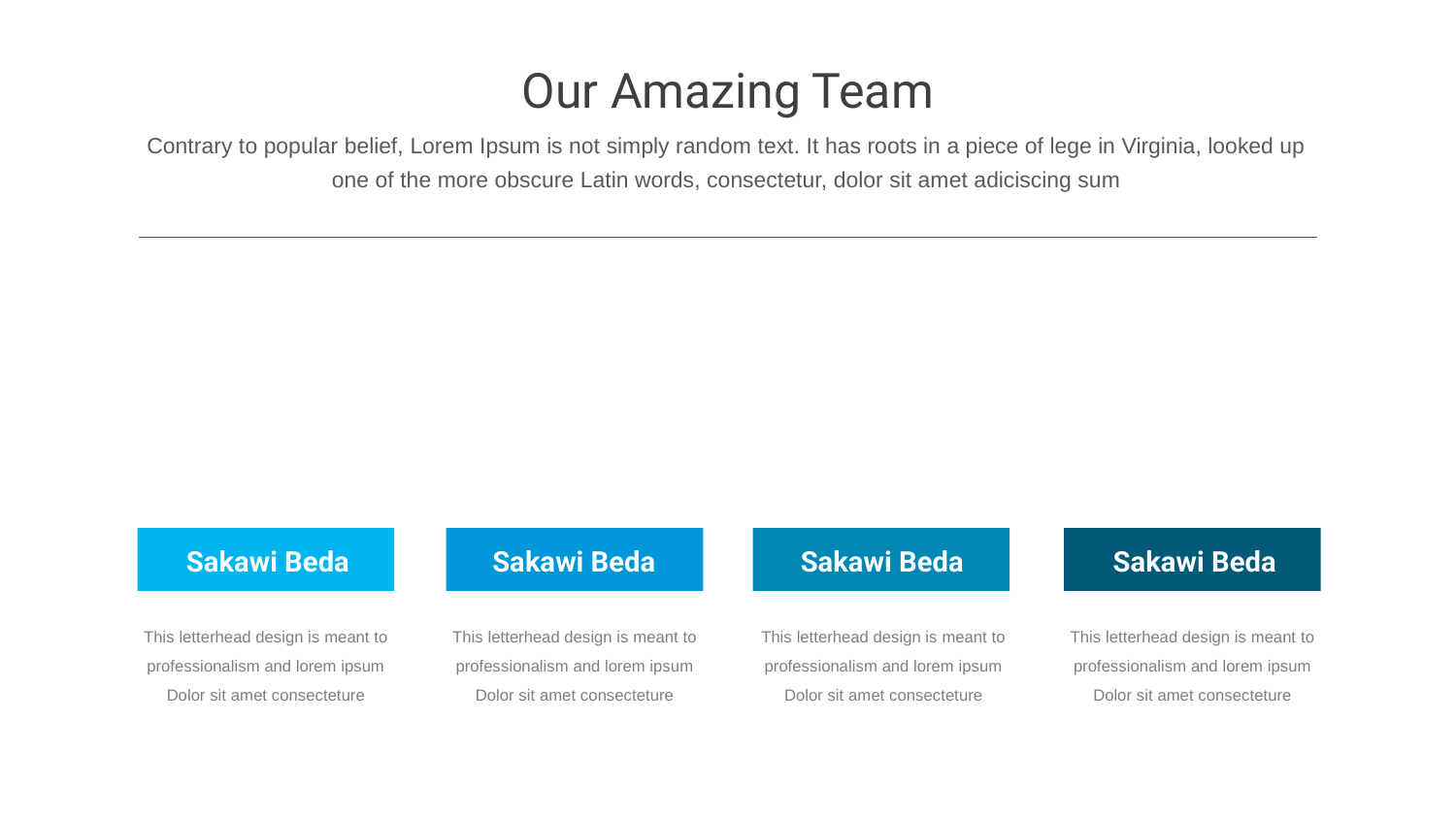

12
Our Amazing Team
Contrary to popular belief, Lorem Ipsum is not simply random text. It has roots in a piece of lege in Virginia, looked up one of the more obscure Latin words, consectetur, dolor sit amet adiciscing sum

Sakawi Beda
Sakawi Beda
Sakawi Beda
Sakawi Beda
This letterhead design is meant to professionalism and lorem ipsum
Dolor sit amet consecteture
This letterhead design is meant to professionalism and lorem ipsum
Dolor sit amet consecteture
This letterhead design is meant to professionalism and lorem ipsum
Dolor sit amet consecteture
This letterhead design is meant to professionalism and lorem ipsum
Dolor sit amet consecteture
www.infobusiness.com